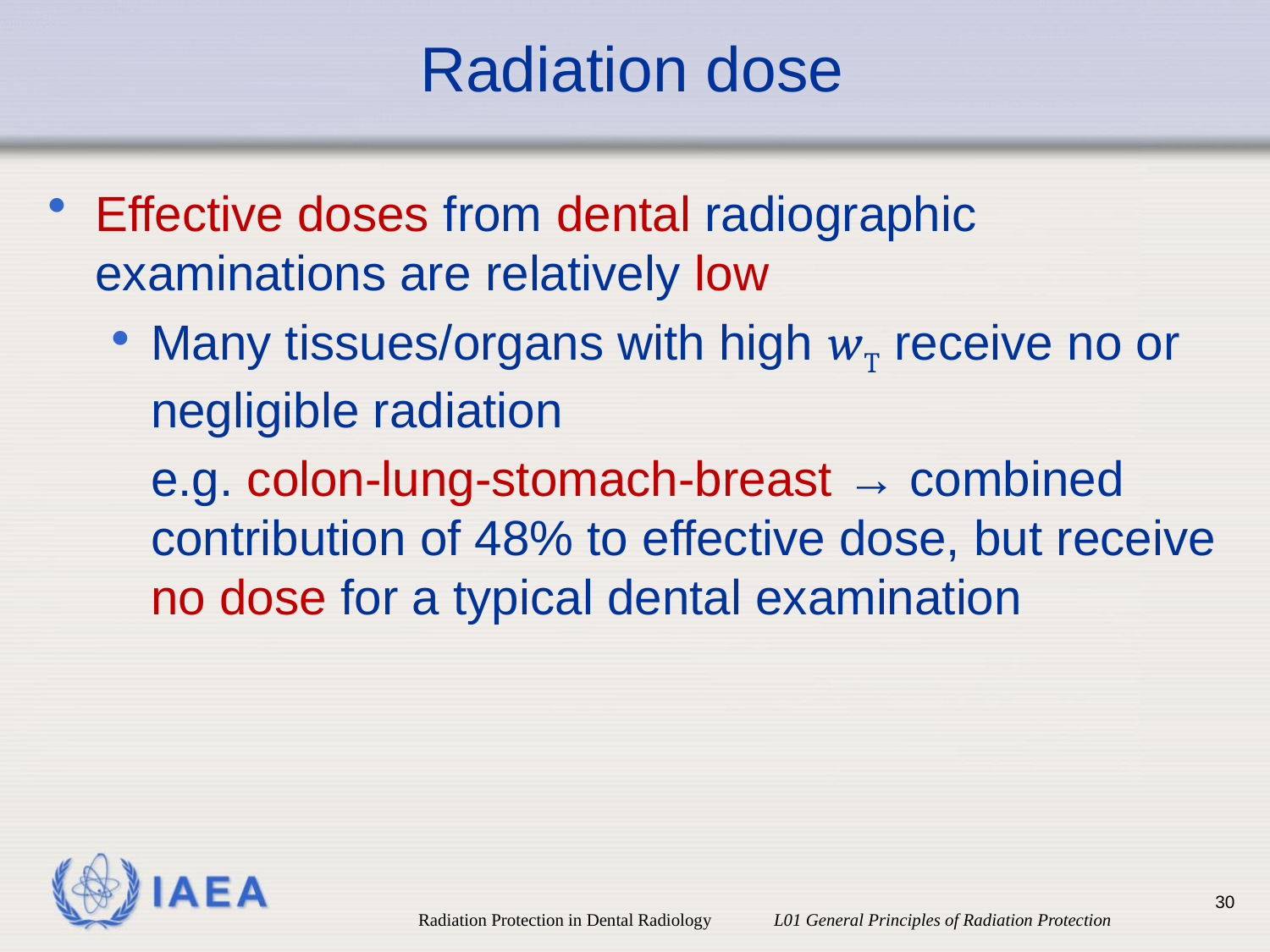

# Radiation dose
Effective doses from dental radiographic examinations are relatively low
Many tissues/organs with high wT receive no or negligible radiation
	e.g. colon-lung-stomach-breast → combined contribution of 48% to effective dose, but receive no dose for a typical dental examination

30
Radiation Protection in Dental Radiology              L01 General Principles of Radiation Protection